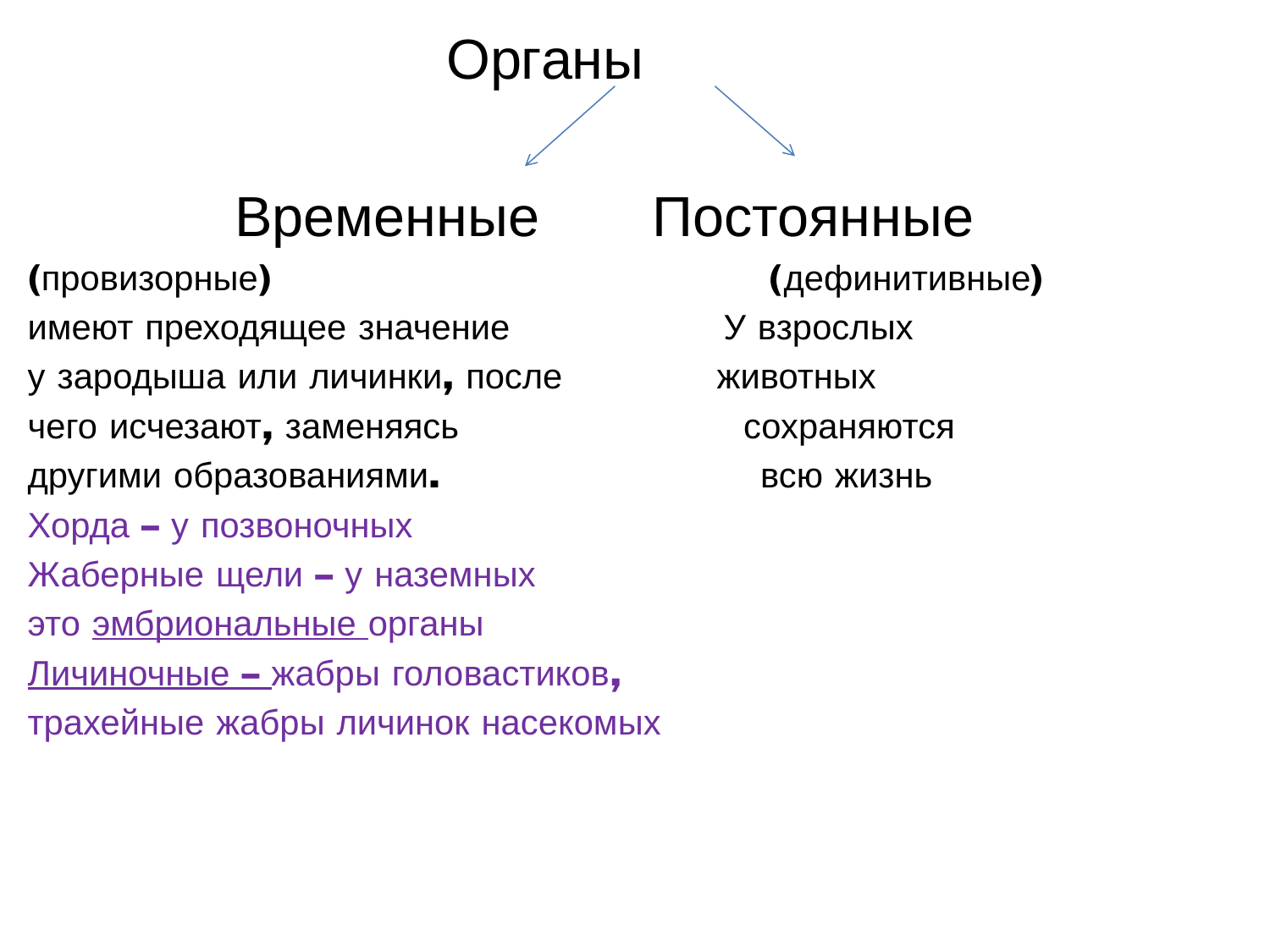

#
Органы

           Временные      Постоянные
(провизорные)                                          (дефинитивные)
имеют преходящее значение                  У взрослых
у зародыша или личинки, после             животных
чего исчезают, заменяясь                        сохраняются
другими образованиями.                           всю жизнь
Хорда – у позвоночных
Жаберные щели – у наземных
это эмбриональные органы
Личиночные – жабры головастиков,
трахейные жабры личинок насекомых